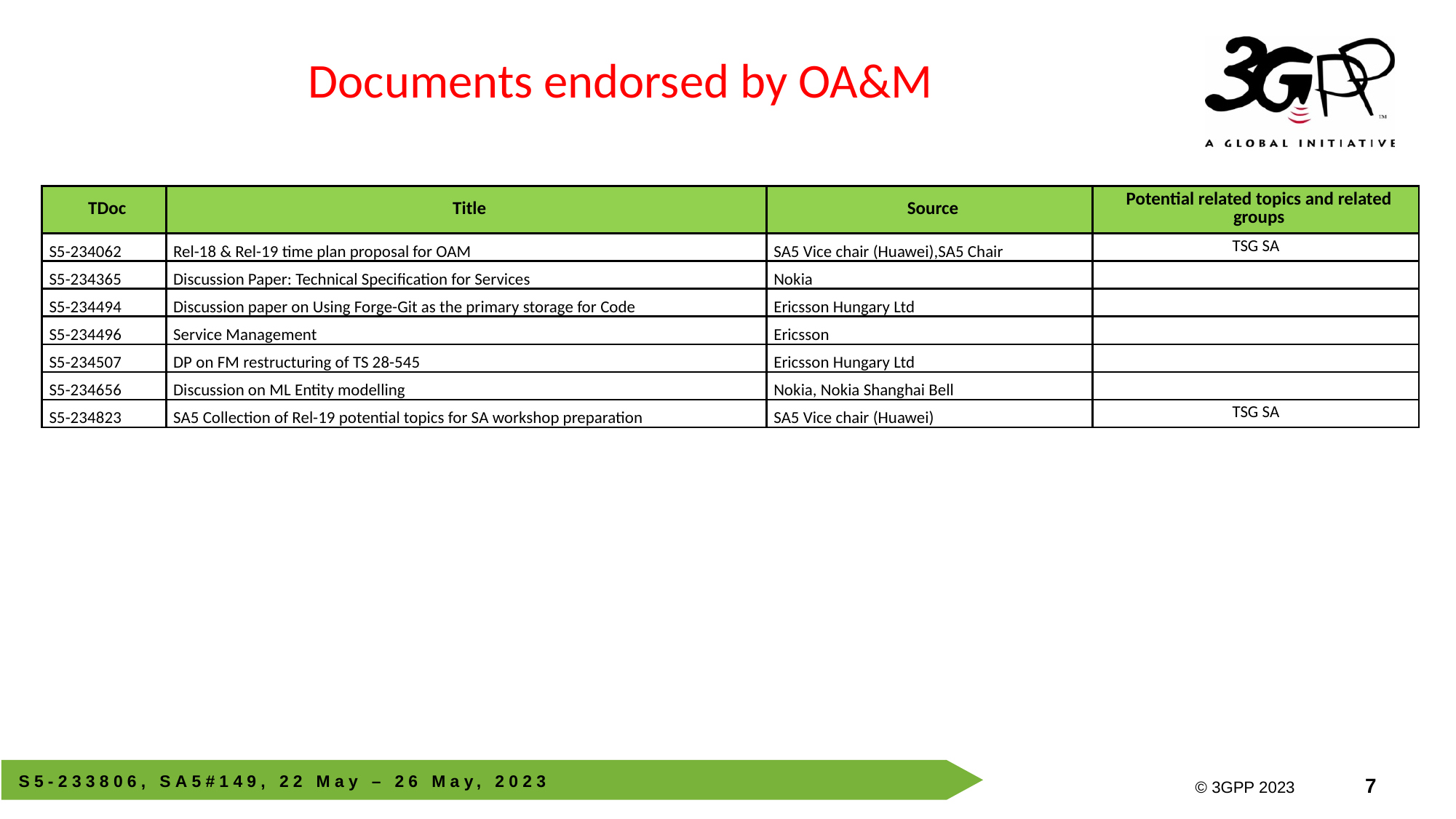

Documents endorsed by OA&M
| TDoc | Title | Source | Potential related topics and related groups |
| --- | --- | --- | --- |
| S5-234062 | Rel-18 & Rel-19 time plan proposal for OAM | SA5 Vice chair (Huawei),SA5 Chair | TSG SA |
| S5-234365 | Discussion Paper: Technical Specification for Services | Nokia |  |
| S5-234494 | Discussion paper on Using Forge-Git as the primary storage for Code | Ericsson Hungary Ltd |  |
| S5-234496 | Service Management | Ericsson |  |
| S5-234507 | DP on FM restructuring of TS 28-545 | Ericsson Hungary Ltd |  |
| S5-234656 | Discussion on ML Entity modelling | Nokia, Nokia Shanghai Bell |  |
| S5-234823 | SA5 Collection of Rel-19 potential topics for SA workshop preparation | SA5 Vice chair (Huawei) | TSG SA |